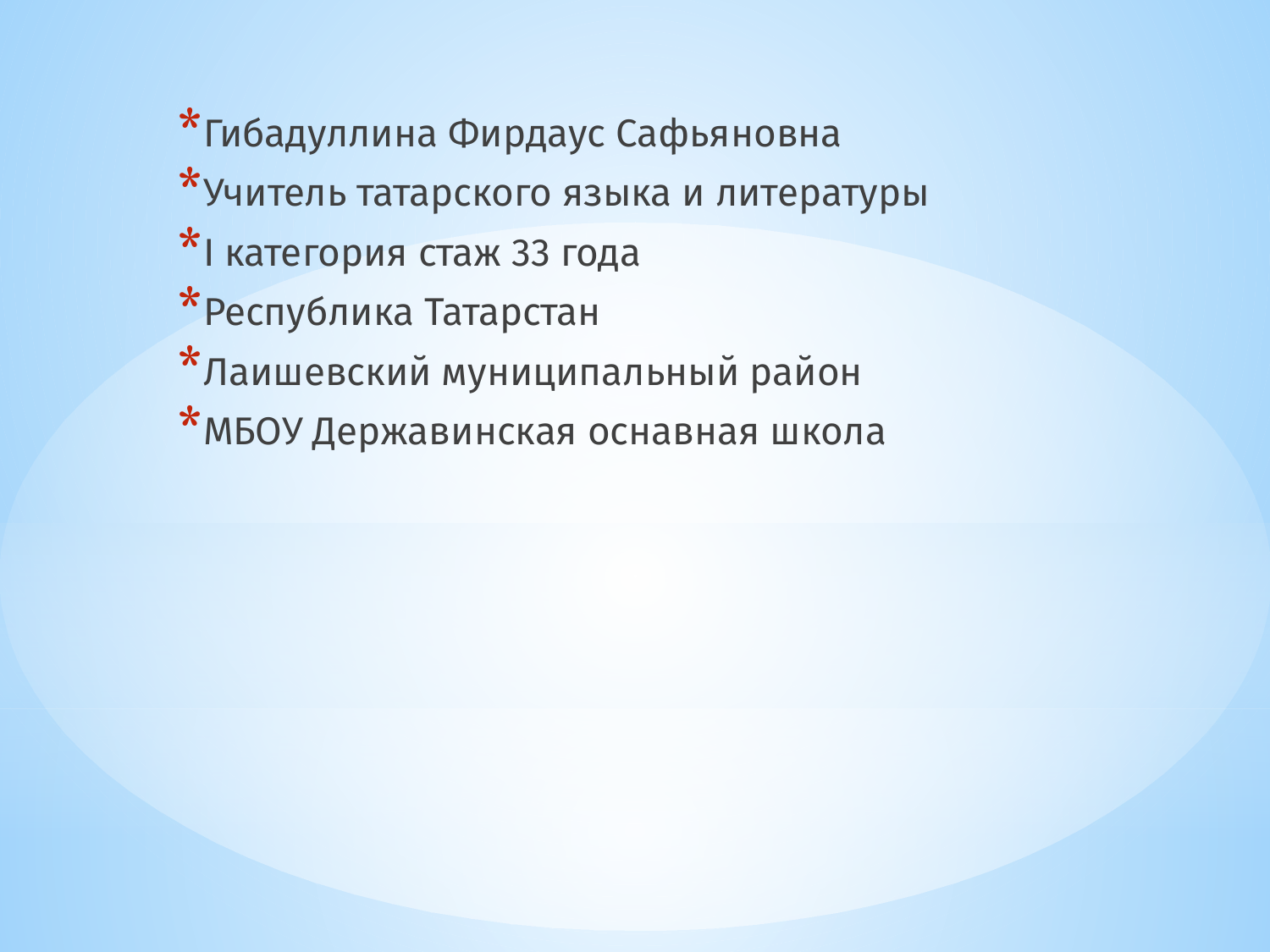

Гибадуллина Фирдаус Сафьяновна
Учитель татарского языка и литературы
I категория стаж 33 года
Республика Татарстан
Лаишевский муниципальный район
МБОУ Державинская оснавная школа
#